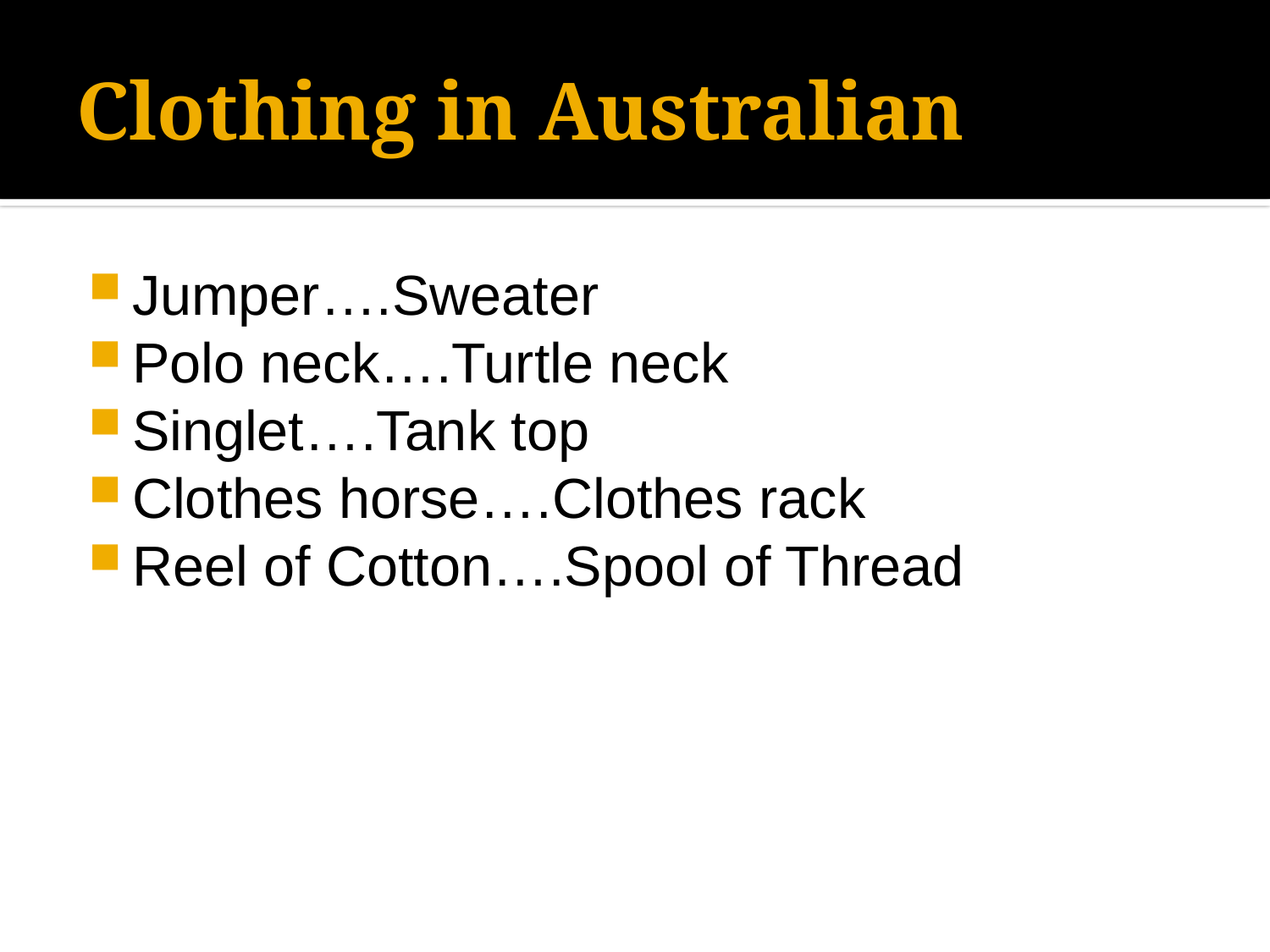

# Clothing in Australian
Jumper….Sweater
Polo neck….Turtle neck
Singlet….Tank top
Clothes horse….Clothes rack
Reel of Cotton….Spool of Thread